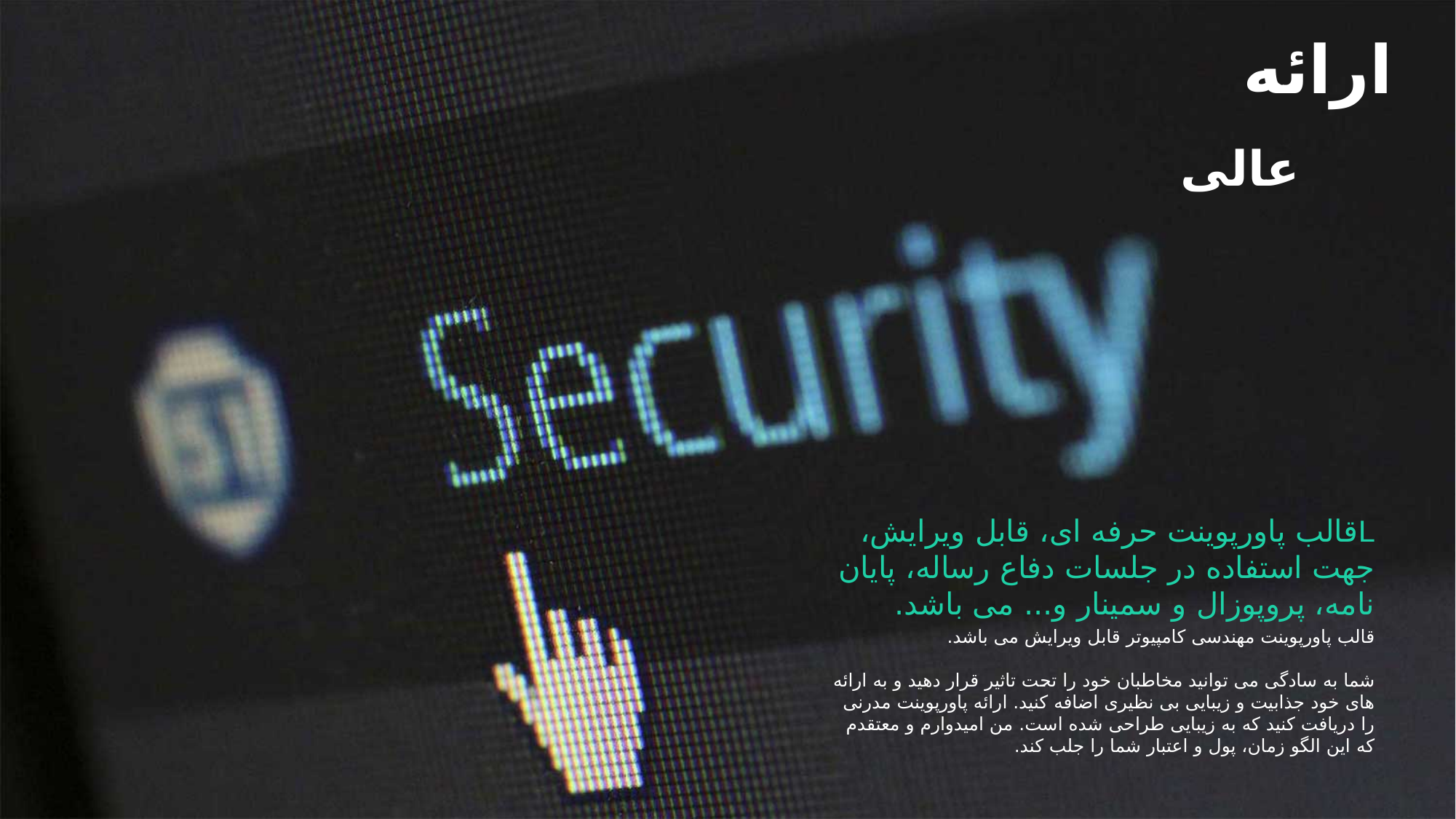

ارائه
عالی
Lقالب پاورپوینت حرفه ای، قابل ویرایش، جهت استفاده در جلسات دفاع رساله، پایان نامه، پروپوزال و سمینار و... می باشد.
قالب پاورپوینت مهندسی کامپیوتر قابل ویرایش می باشد.
شما به سادگی می توانید مخاطبان خود را تحت تاثیر قرار دهید و به ارائه های خود جذابیت و زیبایی بی نظیری اضافه کنید. ارائه پاورپوینت مدرنی را دریافت کنید که به زیبایی طراحی شده است. من امیدوارم و معتقدم که این الگو زمان، پول و اعتبار شما را جلب کند.